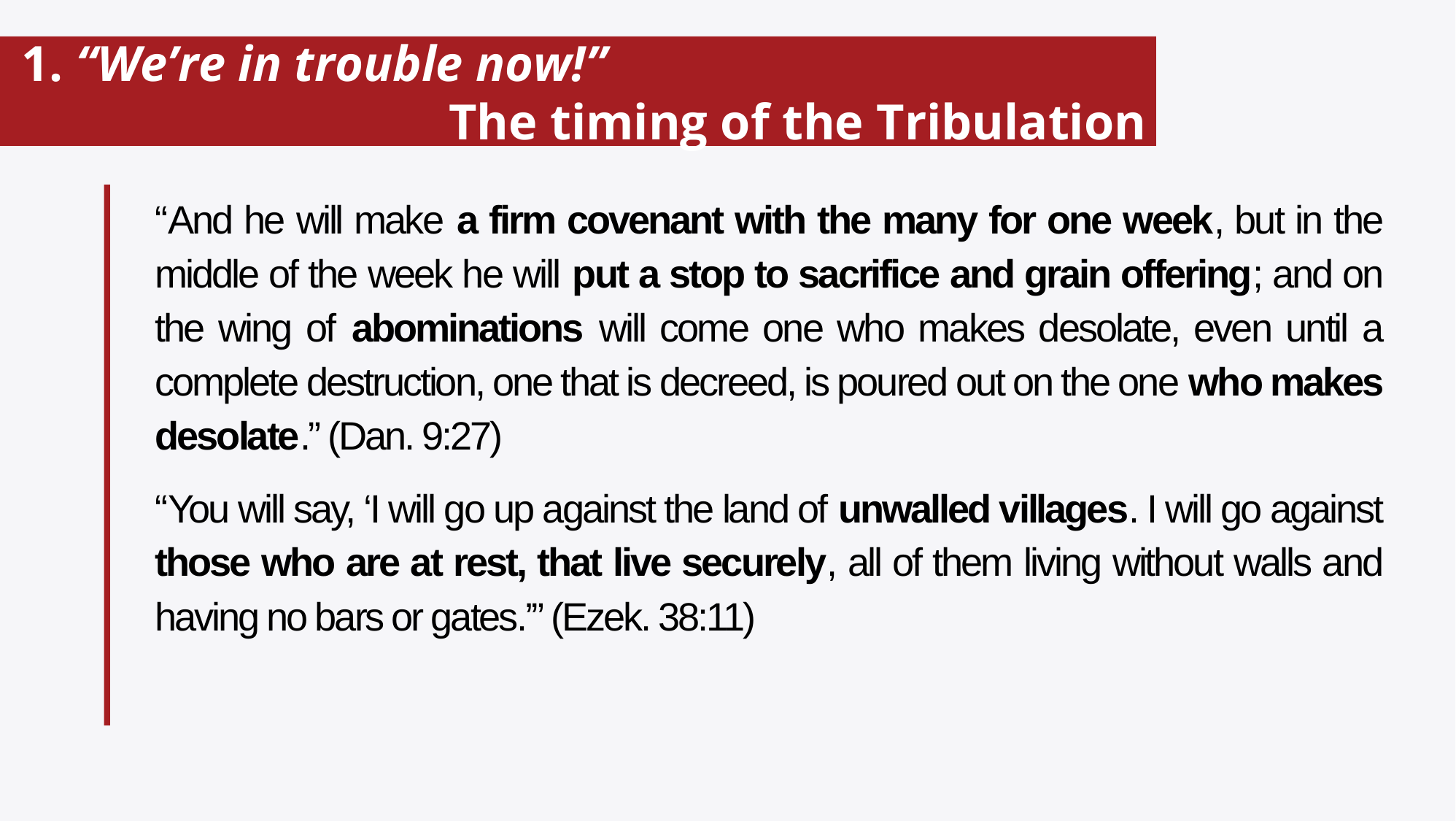

# 1. “We’re in trouble now!” The timing of the Tribulation
“And he will make a firm covenant with the many for one week, but in the middle of the week he will put a stop to sacrifice and grain offering; and on the wing of abominations will come one who makes desolate, even until a complete destruction, one that is decreed, is poured out on the one who makes desolate.” (Dan. 9:27)
“You will say, ‘I will go up against the land of unwalled villages. I will go against those who are at rest, that live securely, all of them living without walls and having no bars or gates.’” (Ezek. 38:11)